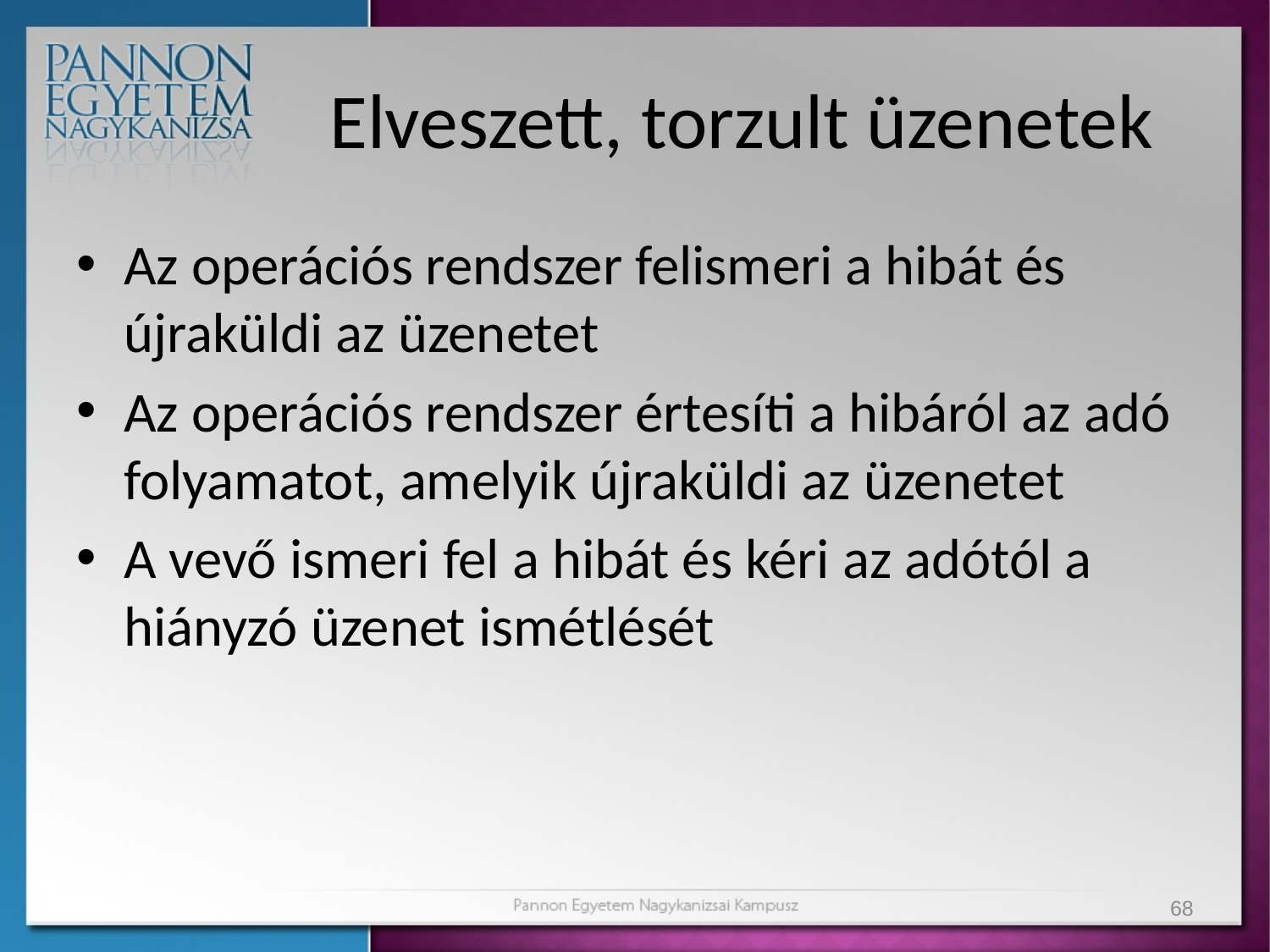

# Elveszett, torzult üzenetek
Az operációs rendszer felismeri a hibát és újraküldi az üzenetet
Az operációs rendszer értesíti a hibáról az adó folyamatot, amelyik újraküldi az üzenetet
A vevő ismeri fel a hibát és kéri az adótól a hiányzó üzenet ismétlését
68